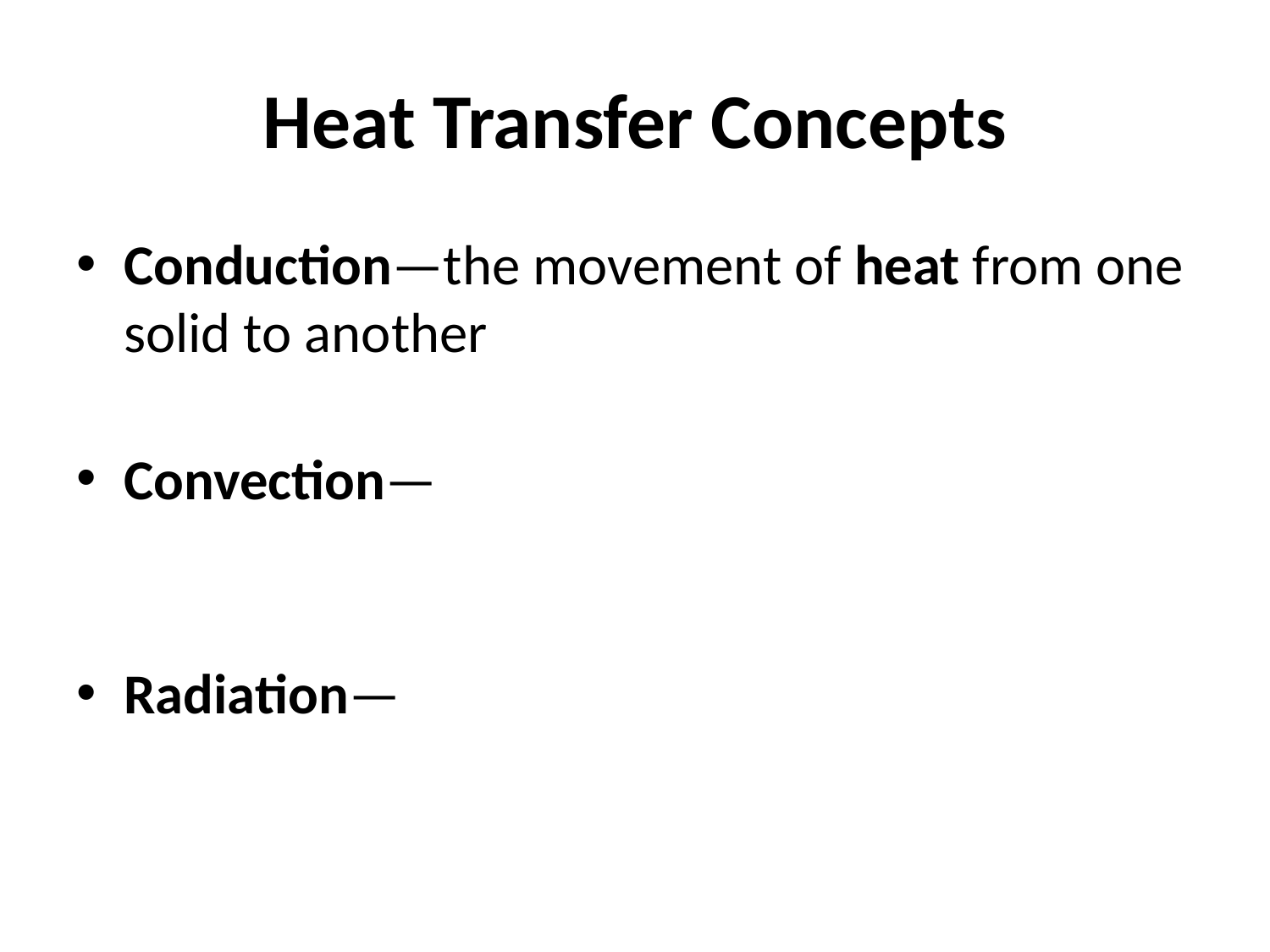

# Heat Transfer Concepts
Conduction—the movement of heat from one solid to another
Convection—
Radiation—